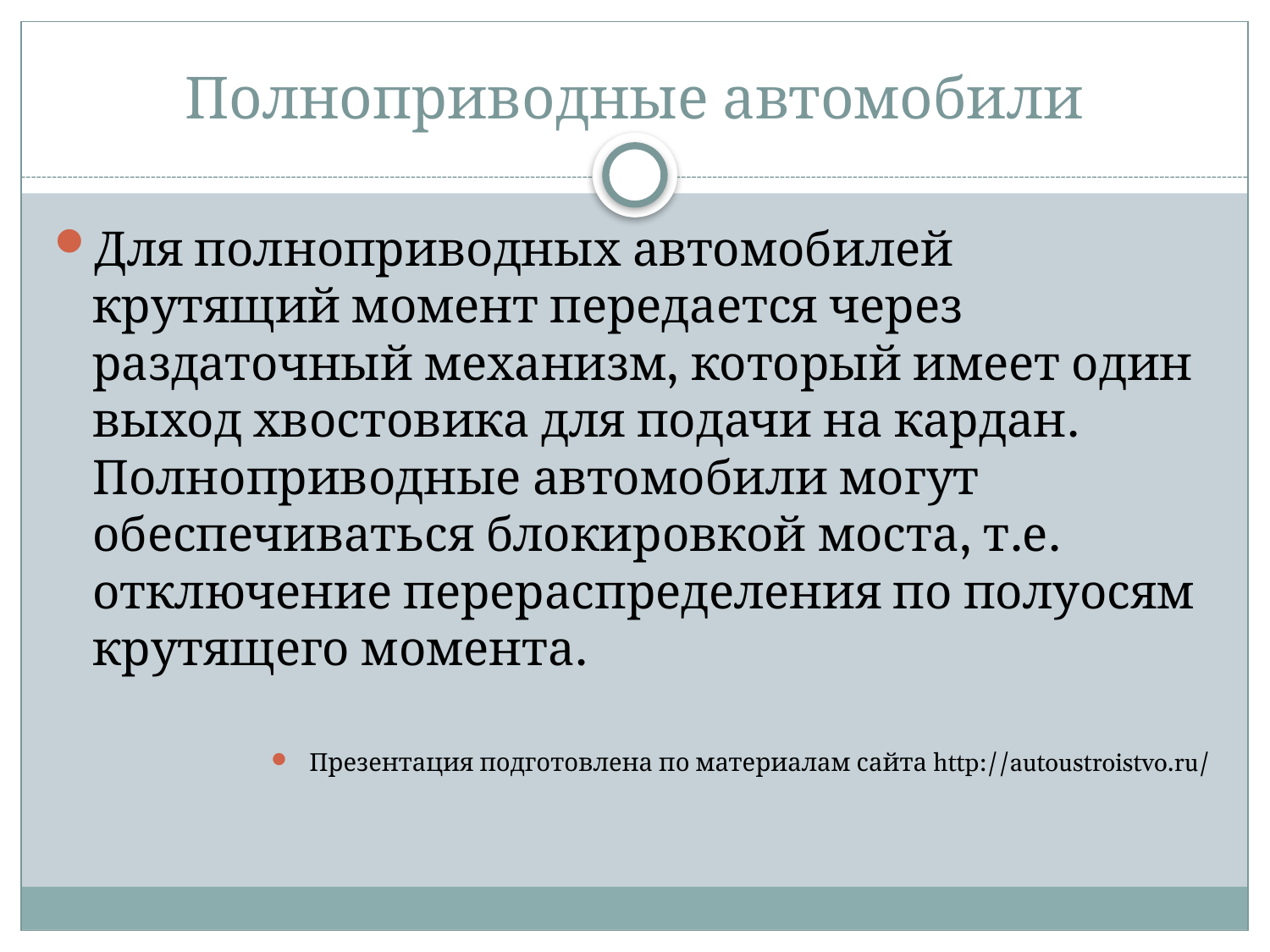

# Полноприводные автомобили
Для полноприводных автомобилей крутящий момент передается через раздаточный механизм, который имеет один выход хвостовика для подачи на кардан. Полноприводные автомобили могут обеспечиваться блокировкой моста, т.е. отключение перераспределения по полуосям крутящего момента.

Презентация подготовлена по материалам сайта http://autoustroistvo.ru/